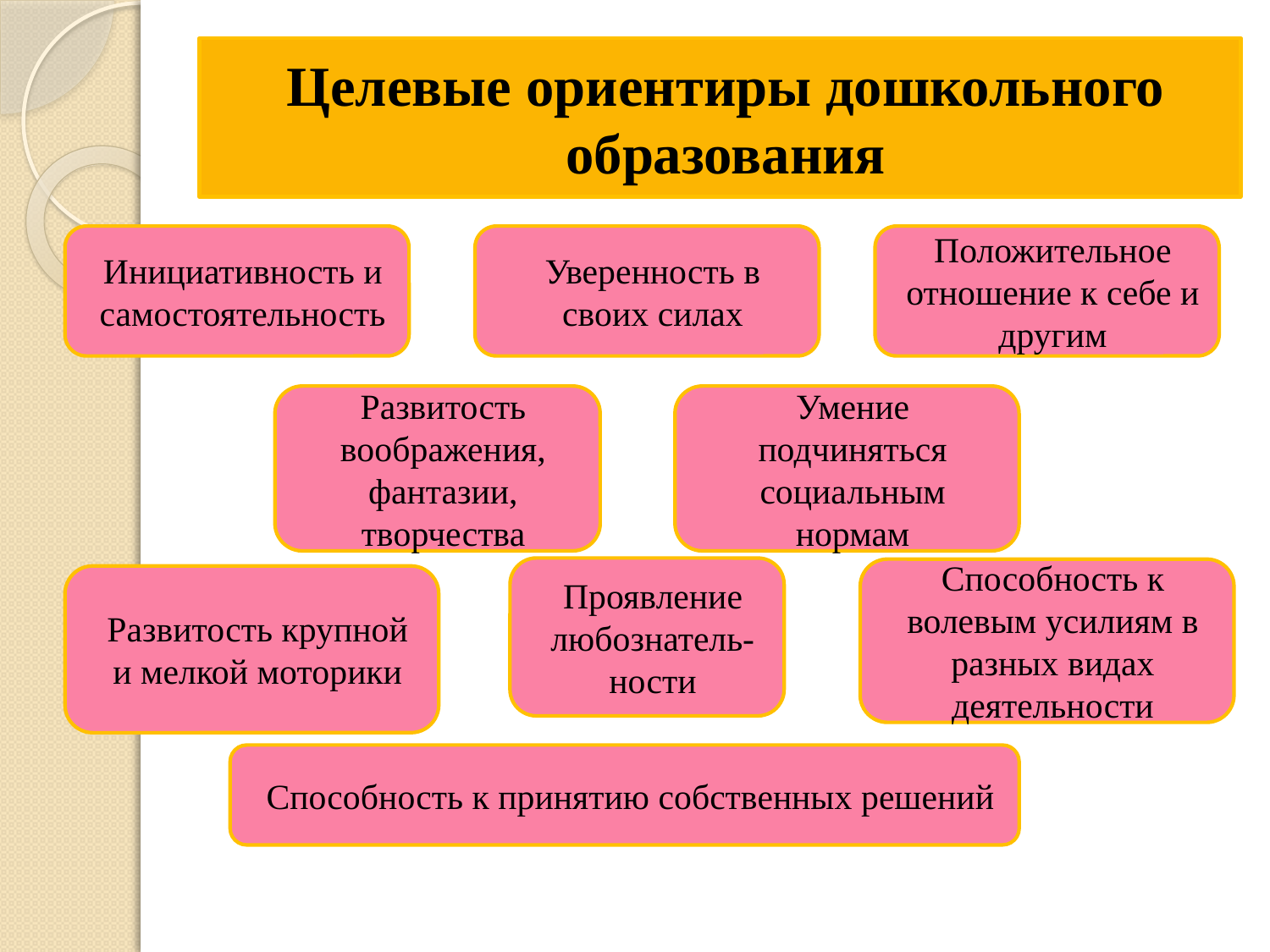

# Целевые ориентиры дошкольного образования
Инициативность и самостоятельность
Положительное отношение к себе и другим
Уверенность в своих силах
Развитость воображения, фантазии, творчества
Умение подчиняться социальным нормам
Проявление любознатель-ности
Способность к волевым усилиям в разных видах деятельности
Развитость крупной и мелкой моторики
Способность к принятию собственных решений